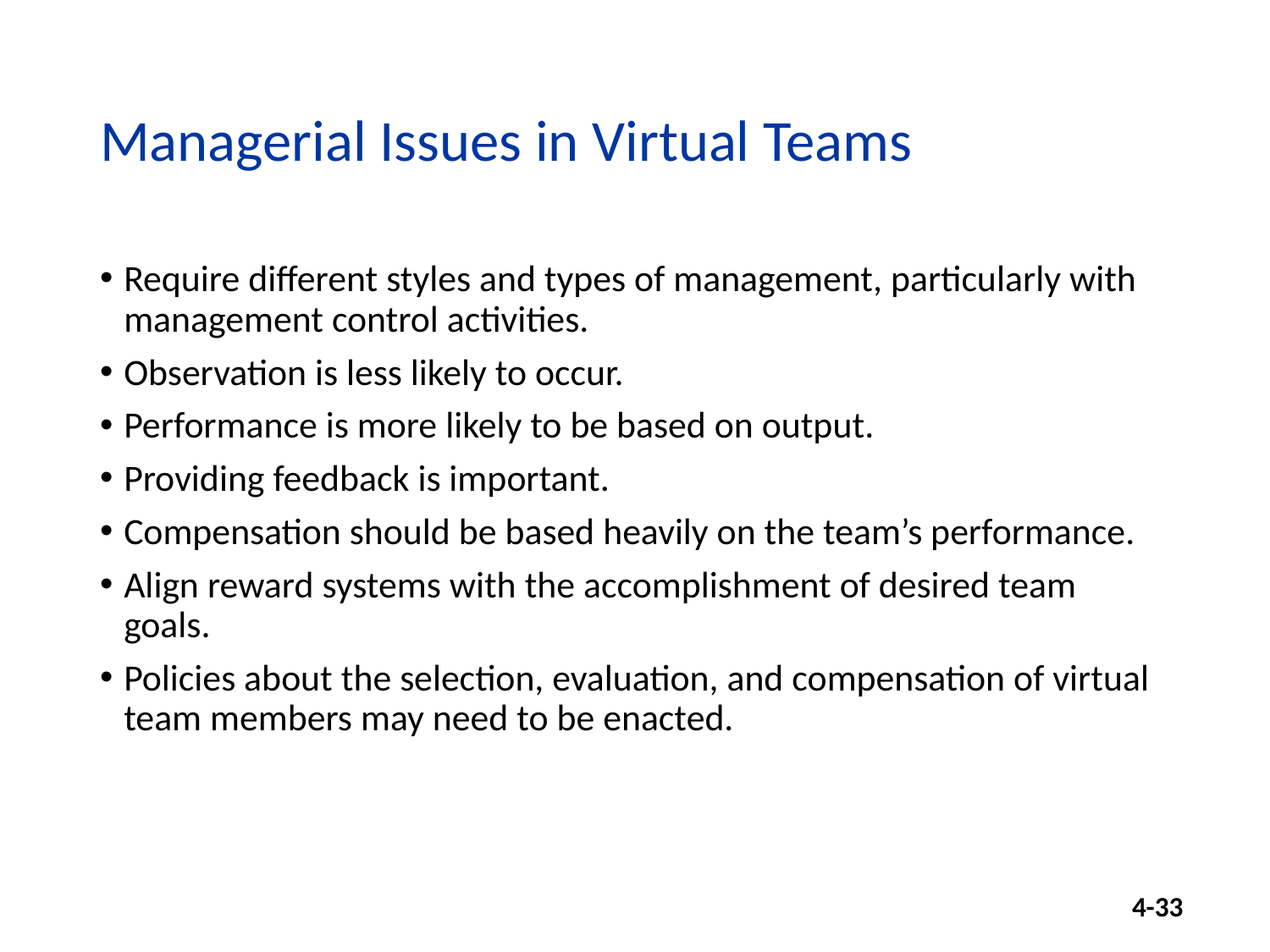

# Managerial Issues in Virtual Teams
Require different styles and types of management, particularly with management control activities.
Observation is less likely to occur.
Performance is more likely to be based on output.
Providing feedback is important.
Compensation should be based heavily on the team’s performance.
Align reward systems with the accomplishment of desired team goals.
Policies about the selection, evaluation, and compensation of virtual team members may need to be enacted.